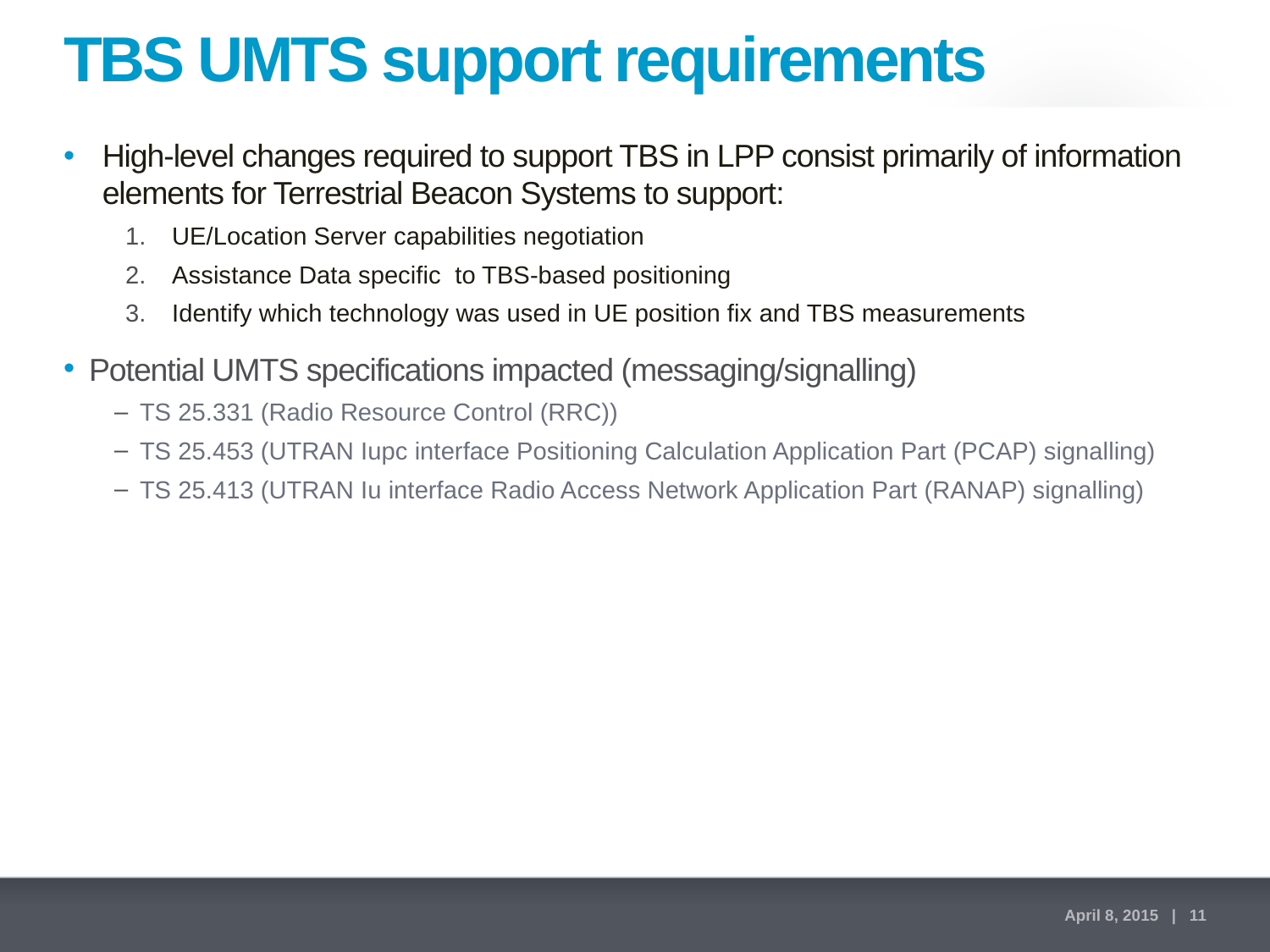

# TBS UMTS support requirements
High-level changes required to support TBS in LPP consist primarily of information elements for Terrestrial Beacon Systems to support:
UE/Location Server capabilities negotiation
Assistance Data specific  to TBS-based positioning
Identify which technology was used in UE position fix and TBS measurements
Potential UMTS specifications impacted (messaging/signalling)
TS 25.331 (Radio Resource Control (RRC))
TS 25.453 (UTRAN Iupc interface Positioning Calculation Application Part (PCAP) signalling)
TS 25.413 (UTRAN Iu interface Radio Access Network Application Part (RANAP) signalling)
April 8, 2015   |   11